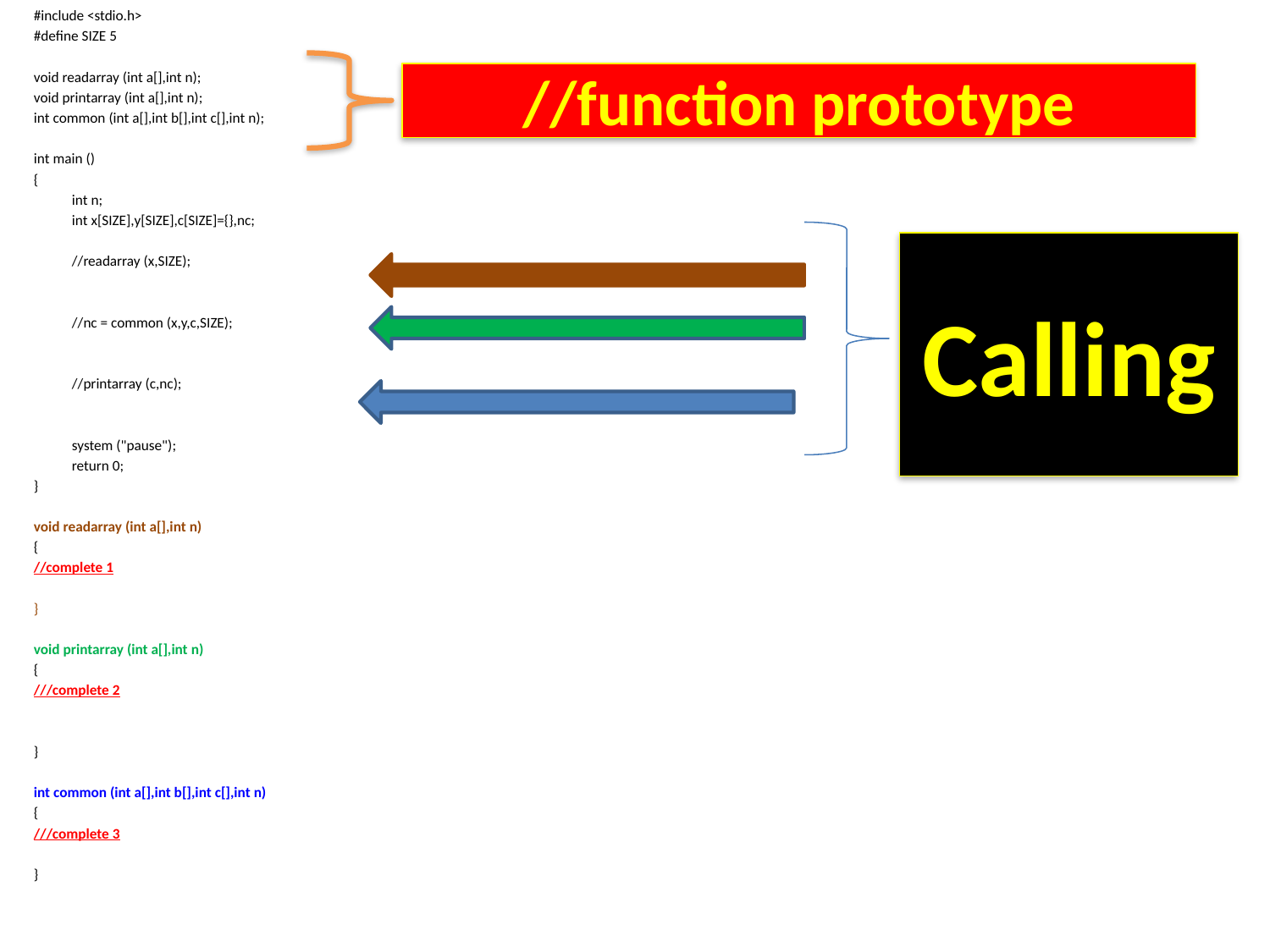

#include <stdio.h>
#define SIZE 5

void readarray (int a[],int n);
void printarray (int a[],int n);
int common (int a[],int b[],int c[],int n);

int main ()
{
	int n;
	int x[SIZE],y[SIZE],c[SIZE]={},nc;

	//readarray (x,SIZE);

	//nc = common (x,y,c,SIZE);

	//printarray (c,nc);

	system ("pause");
	return 0;
}

void readarray (int a[],int n)
{
//complete 1

}

void printarray (int a[],int n)
{
///complete 2

}

int common (int a[],int b[],int c[],int n)
{
///complete 3

}

//function prototype

Calling